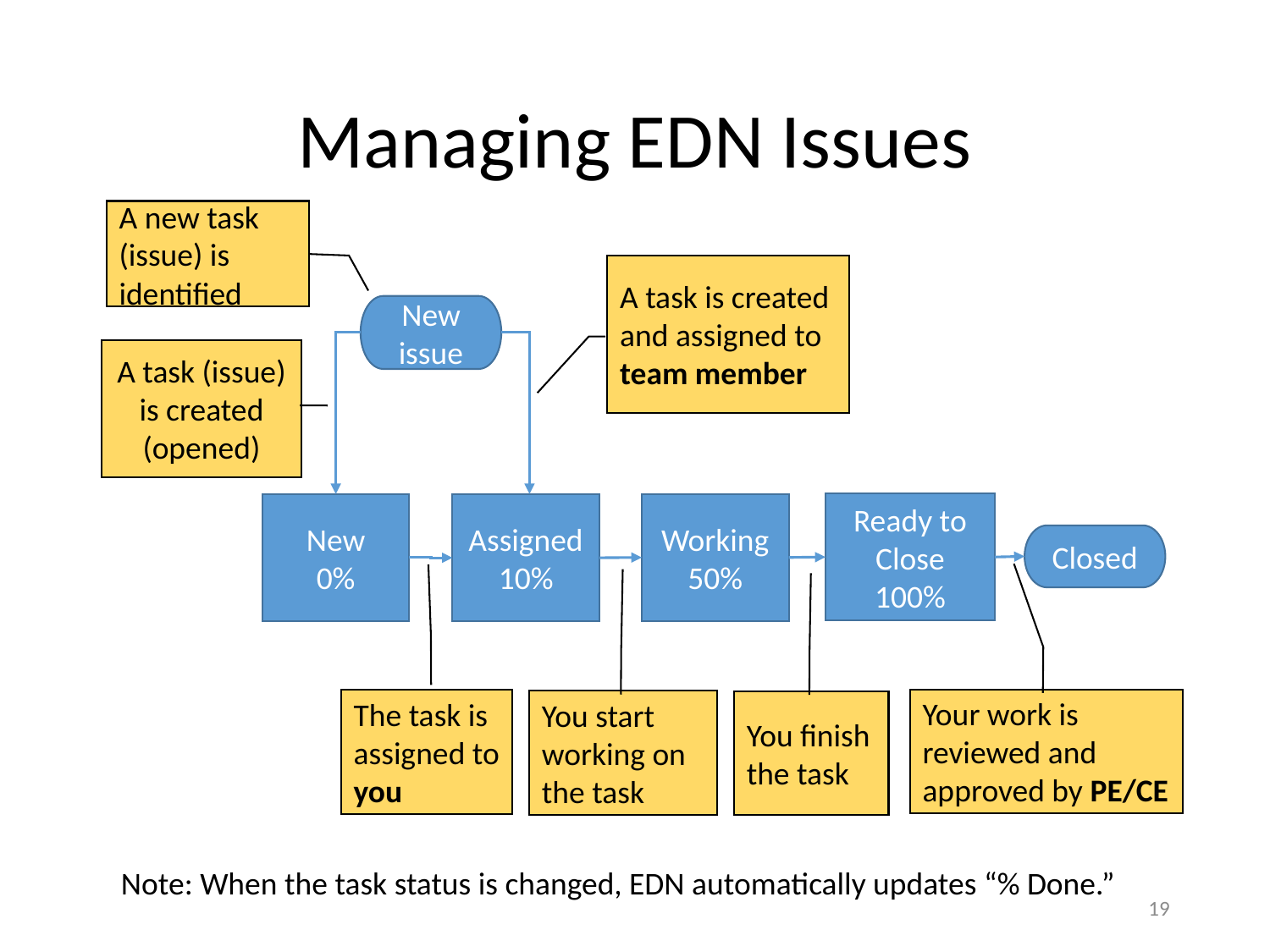

# Managing EDN Issues
A new task (issue) is identified
A task is created
and assigned to team member

New issue
Ready to Close
100%
New
0%
Working
50%
Assigned
10%
Closed

A task (issue) is created (opened)
Your work is reviewed and approved by PE/CE
The task is
assigned to you
You start working on the task
You finish the task
Note: When the task status is changed, EDN automatically updates “% Done.”
19